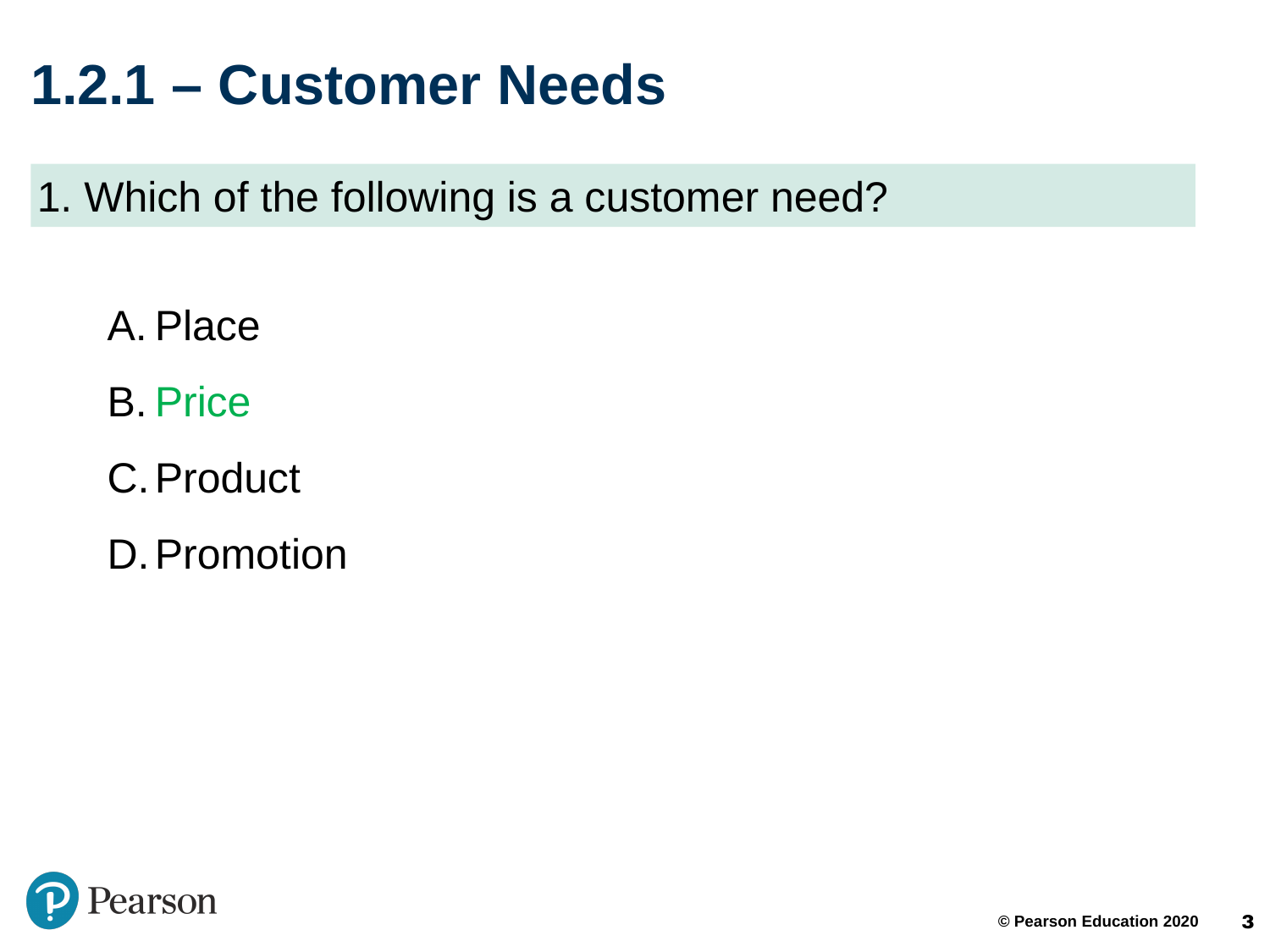

# 1.2.1 – Customer Needs
1. Which of the following is a customer need?
Place
Price
Product
Promotion
3